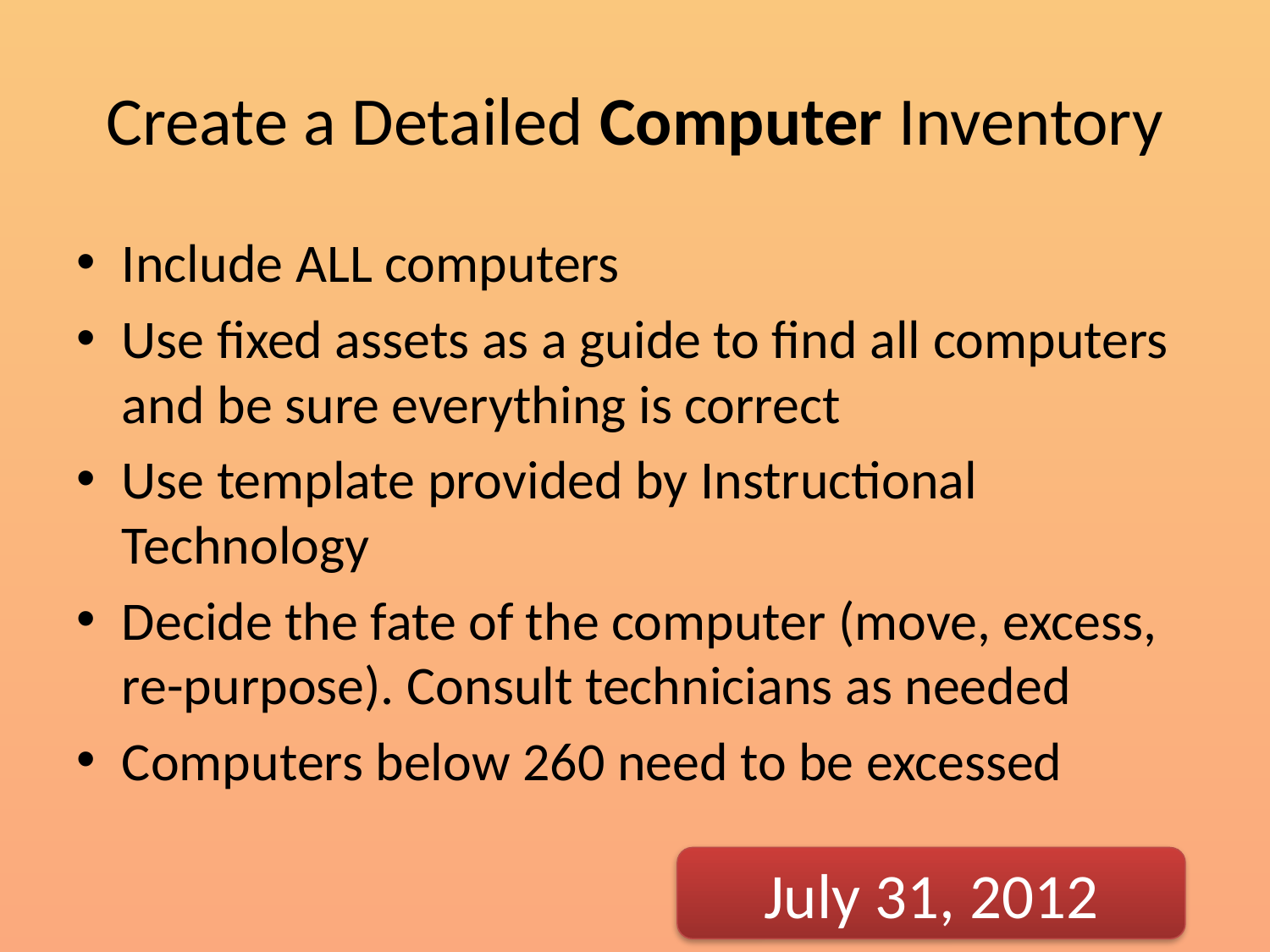

# Create a Detailed Computer Inventory
Include ALL computers
Use fixed assets as a guide to find all computers and be sure everything is correct
Use template provided by Instructional Technology
Decide the fate of the computer (move, excess, re-purpose). Consult technicians as needed
Computers below 260 need to be excessed
July 31, 2012